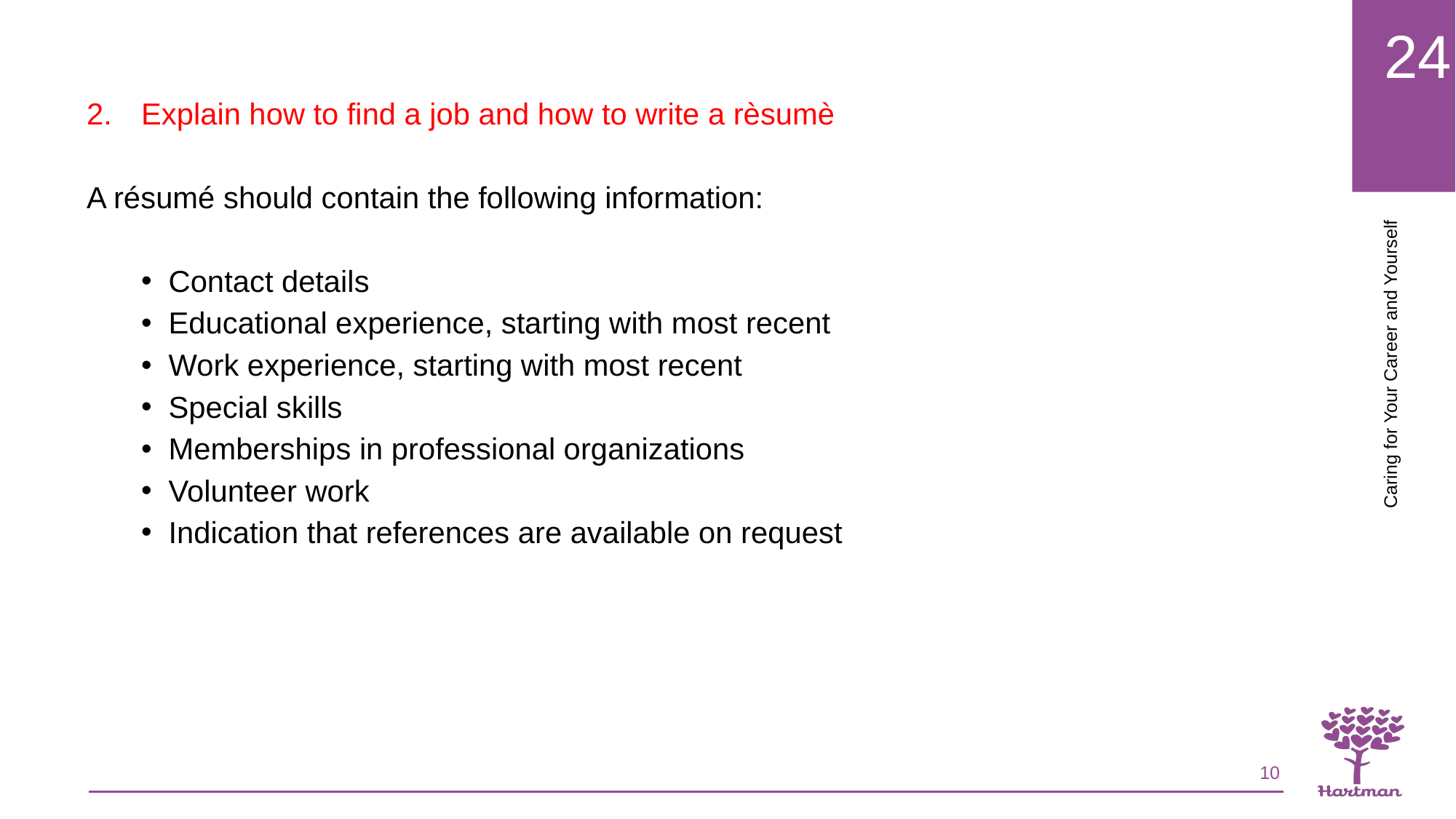

Explain how to find a job and how to write a rèsumè

A résumé should contain the following information:

Contact details
Educational experience, starting with most recent
Work experience, starting with most recent
Special skills
Memberships in professional organizations
Volunteer work
Indication that references are available on request

10